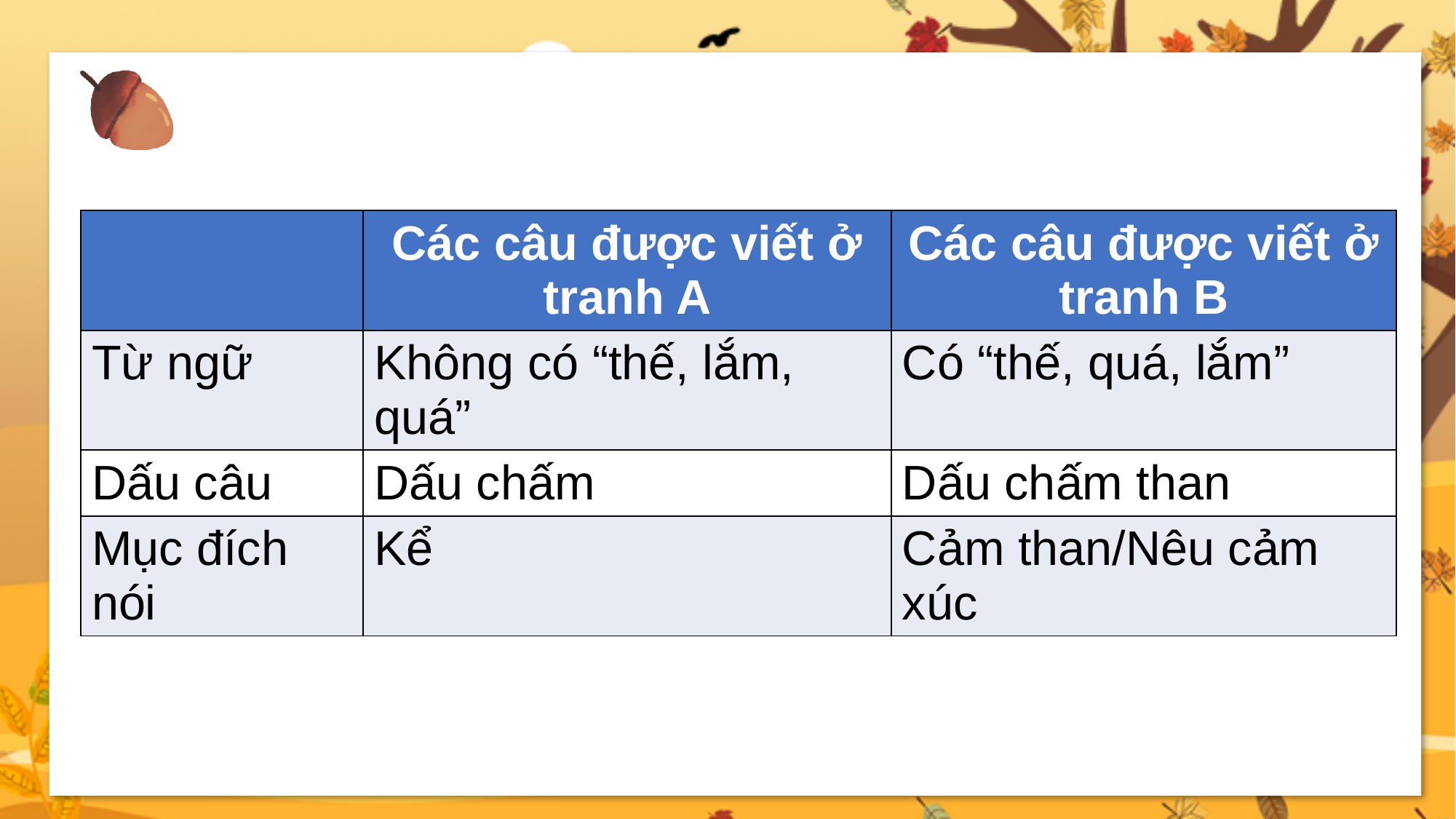

|  | Các câu được viết ở tranh A | Các câu được viết ở tranh B |
| --- | --- | --- |
| Từ ngữ | Không có “thế, lắm, quá” | Có “thế, quá, lắm” |
| Dấu câu | Dấu chấm | Dấu chấm than |
| Mục đích nói | Kể | Cảm than/Nêu cảm xúc |